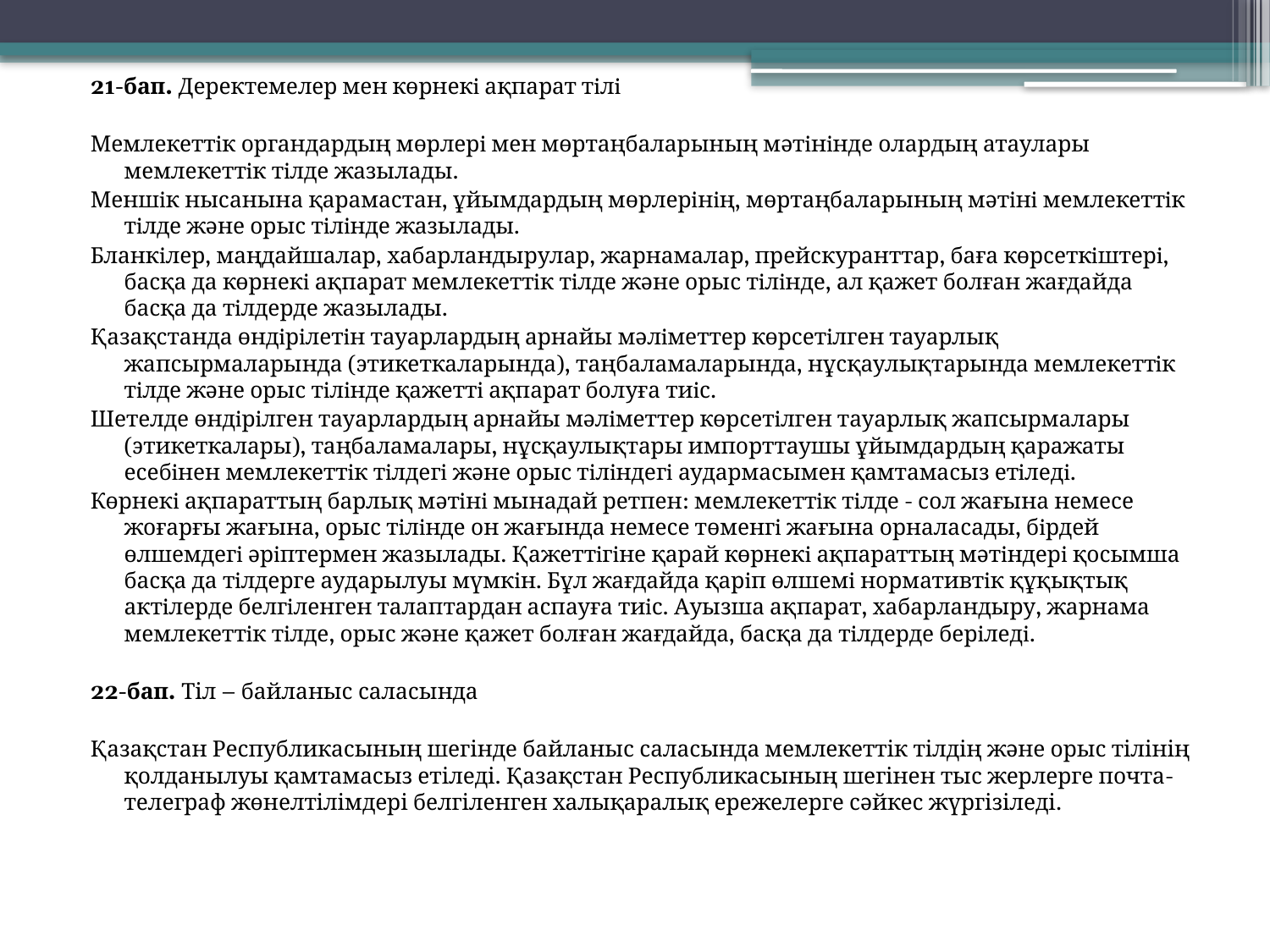

21-бап. Деректемелер мен көрнекi ақпарат тiлi

Мемлекеттiк органдардың мөрлерi мен мөртаңбаларының мәтiнiнде олардың атаулары мемлекеттiк тiлде жазылады.
Меншiк нысанына қарамастан, ұйымдардың мөрлерiнiң, мөртаңбаларының мәтiнi мемлекеттiк тiлде және орыс тiлiнде жазылады.
Бланкiлер, маңдайшалар, хабарландырулар, жарнамалар, прейскуранттар, баға көрсеткiштерi, басқа да көрнекi ақпарат мемлекеттiк тiлде және орыс тiлiнде, ал қажет болған жағдайда басқа да тiлдерде жазылады.
Қазақстанда өндiрiлетiн тауарлардың арнайы мәлiметтер көрсетiлген тауарлық жапсырмаларында (этикеткаларында), таңбаламаларында, нұсқаулықтарында мемлекеттiк тiлде және орыс тiлiнде қажеттi ақпарат болуға тиiс.
Шетелде өндiрiлген тауарлардың арнайы мәлiметтер көрсетiлген тауарлық жапсырмалары (этикеткалары), таңбаламалары, нұсқаулықтары импорттаушы ұйымдардың қаражаты есебiнен мемлекеттiк тiлдегi және орыс тiлiндегi аудармасымен қамтамасыз етiледi.
Көрнекi ақпараттың барлық мәтiнi мынадай ретпен: мемлекеттiк тiлде - сол жағына немесе жоғарғы жағына, орыс тiлiнде он жағында немесе төменгi жағына орналасады, бiрдей өлшемдегi әрiптермен жазылады. Қажеттiгiне қарай көрнекi ақпараттың мәтiндерi қосымша басқа да тiлдерге аударылуы мүмкiн. Бұл жағдайда қарiп өлшемi нормативтiк құқықтық актiлерде белгiленген талаптардан аспауға тиiс. Ауызша ақпарат, хабарландыру, жарнама мемлекеттiк тiлде, орыс және қажет болған жағдайда, басқа да тiлдерде берiледi.

22-бап. Тіл – байланыс саласында

Қазақстан Республикасының шегінде байланыс саласында мемлекеттік тілдің және орыс тілінің қолданылуы қамтамасыз етіледі. Қазақстан Республикасының шегінен тыс жерлерге почта-телеграф жөнелтілімдері белгіленген халықаралық ережелерге сәйкес жүргізіледі.